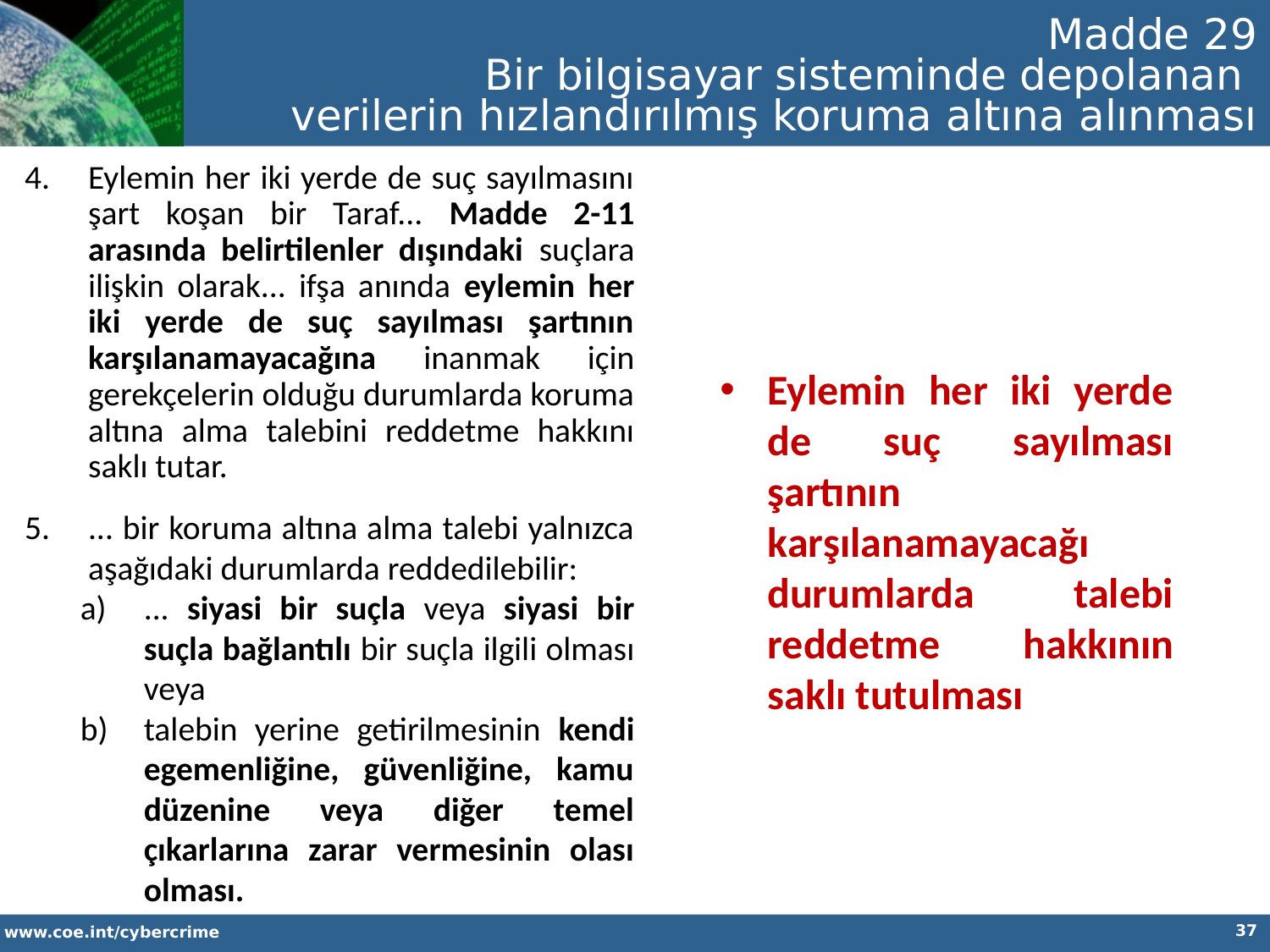

Madde 29
Bir bilgisayar sisteminde depolanan
verilerin hızlandırılmış koruma altına alınması
Eylemin her iki yerde de suç sayılmasını şart koşan bir Taraf... Madde 2-11 arasında belirtilenler dışındaki suçlara ilişkin olarak... ifşa anında eylemin her iki yerde de suç sayılması şartının karşılanamayacağına inanmak için gerekçelerin olduğu durumlarda koruma altına alma talebini reddetme hakkını saklı tutar.
... bir koruma altına alma talebi yalnızca aşağıdaki durumlarda reddedilebilir:
... siyasi bir suçla veya siyasi bir suçla bağlantılı bir suçla ilgili olması veya
talebin yerine getirilmesinin kendi egemenliğine, güvenliğine, kamu düzenine veya diğer temel çıkarlarına zarar vermesinin olası olması.
Eylemin her iki yerde de suç sayılması şartının karşılanamayacağı durumlarda talebi reddetme hakkının saklı tutulması
37